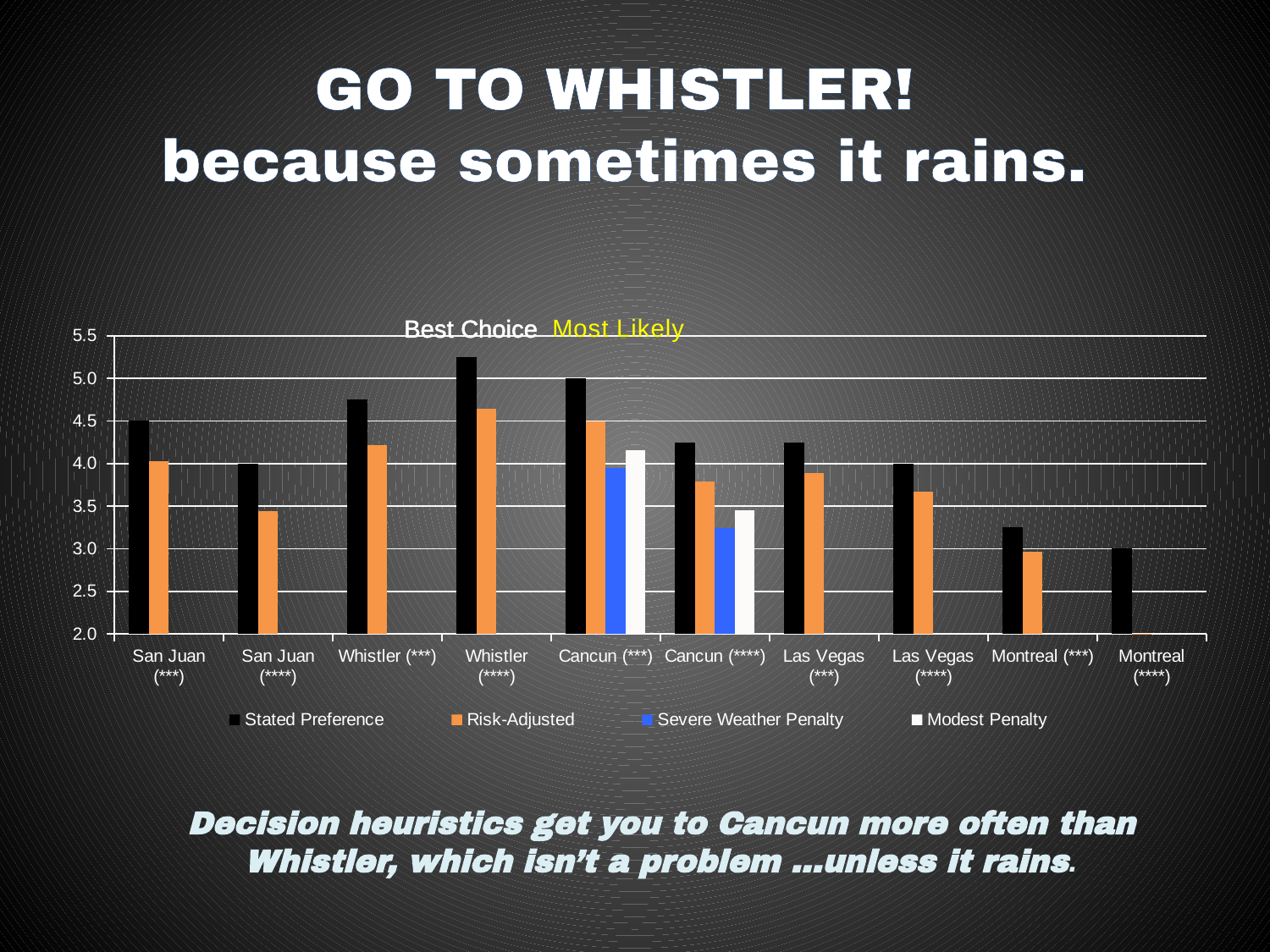

GO TO WHISTLER!
because sometimes it rains.
Best Choice
Most Likely

### Chart

| Category | Stated Preference | Risk-Adjusted | Severe Weather Penalty | Modest Penalty |
|---|---|---|---|---|
| San Juan (***) | 4.5 | 4.022499999999999 | None | None |
| San Juan (****) | 4.0 | 3.4375 | None | None |
| Whistler (***) | 4.75 | 4.22 | None | None |
| Whistler (****) | 5.25 | 4.644999999999998 | None | None |
| Cancun (***) | 5.0 | 4.4975 | 3.9475 | 4.157499999999999 |
| Cancun (****) | 4.25 | 3.79 | 3.24 | 3.45 |
| Las Vegas (***) | 4.25 | 3.885 | None | None |
| Las Vegas (****) | 4.0 | 3.67 | None | None |
| Montreal (***) | 3.25 | 2.96 | None | None |
| Montreal (****) | 3.0 | 2.005 | None | None |
Decision heuristics get you to Cancun more often than Whistler, which isn’t a problem …unless it rains.